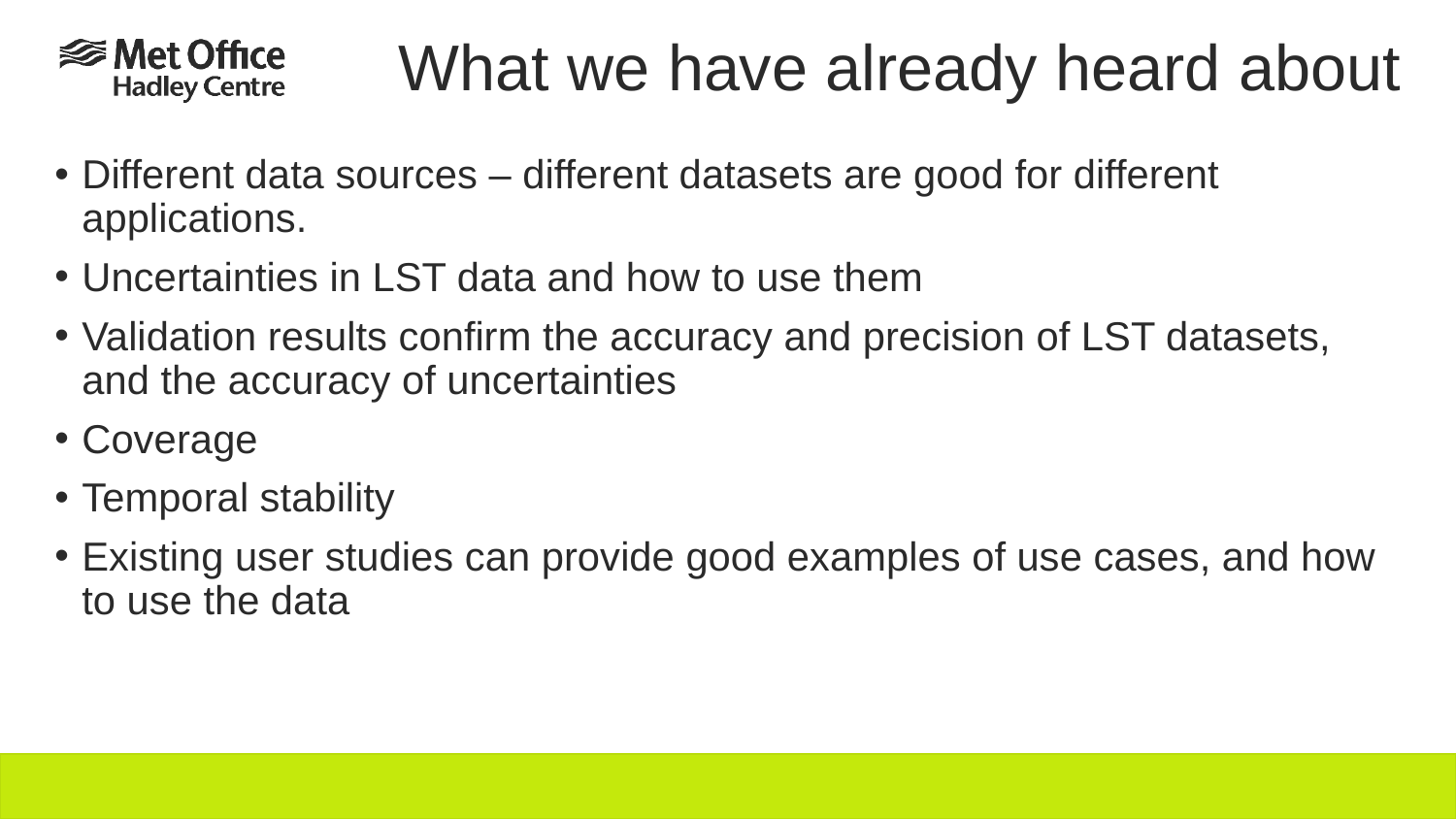

# What we have already heard about
Different data sources – different datasets are good for different applications.
Uncertainties in LST data and how to use them
Validation results confirm the accuracy and precision of LST datasets, and the accuracy of uncertainties
Coverage
Temporal stability
Existing user studies can provide good examples of use cases, and how to use the data